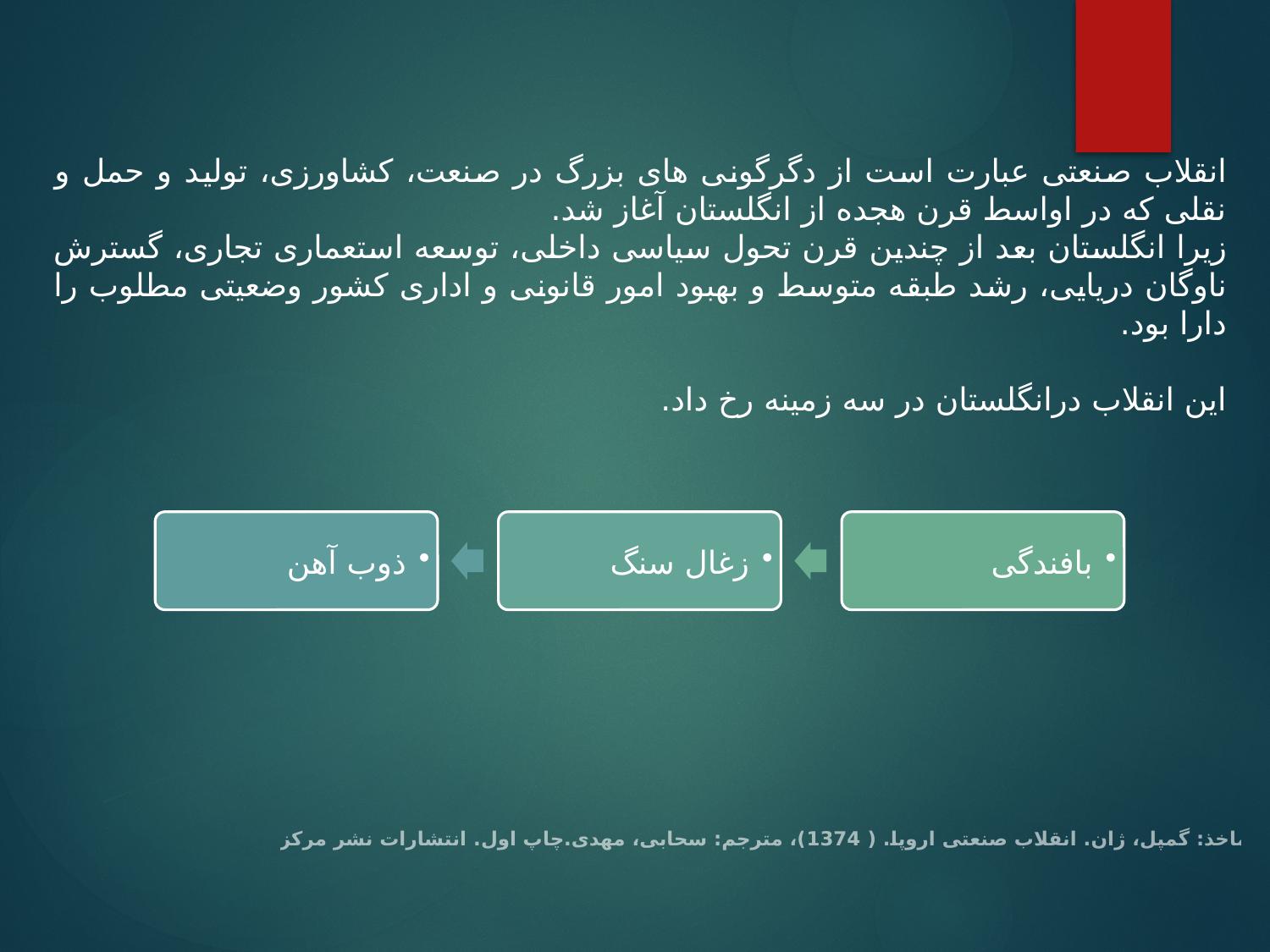

انقلاب صنعتی عبارت است از دگرگونی های بزرگ در صنعت، کشاورزی، تولید و حمل و نقلی که در اواسط قرن هجده از انگلستان آغاز شد.
زیرا انگلستان بعد از چندین قرن تحول سیاسی داخلی، توسعه استعماری تجاری، گسترش ناوگان دریایی، رشد طبقه متوسط و بهبود امور قانونی و اداری کشور وضعیتی مطلوب را دارا بود.

این انقلاب درانگلستان در سه زمینه رخ داد.

بافندگی

زغال سنگ

ذوب آهن
ماخذ: گمپل، ژان. انقلاب صنعتی اروپا. ( 1374)، مترجم: سحابی، مهدی.چاپ اول. انتشارات نشر مرکز